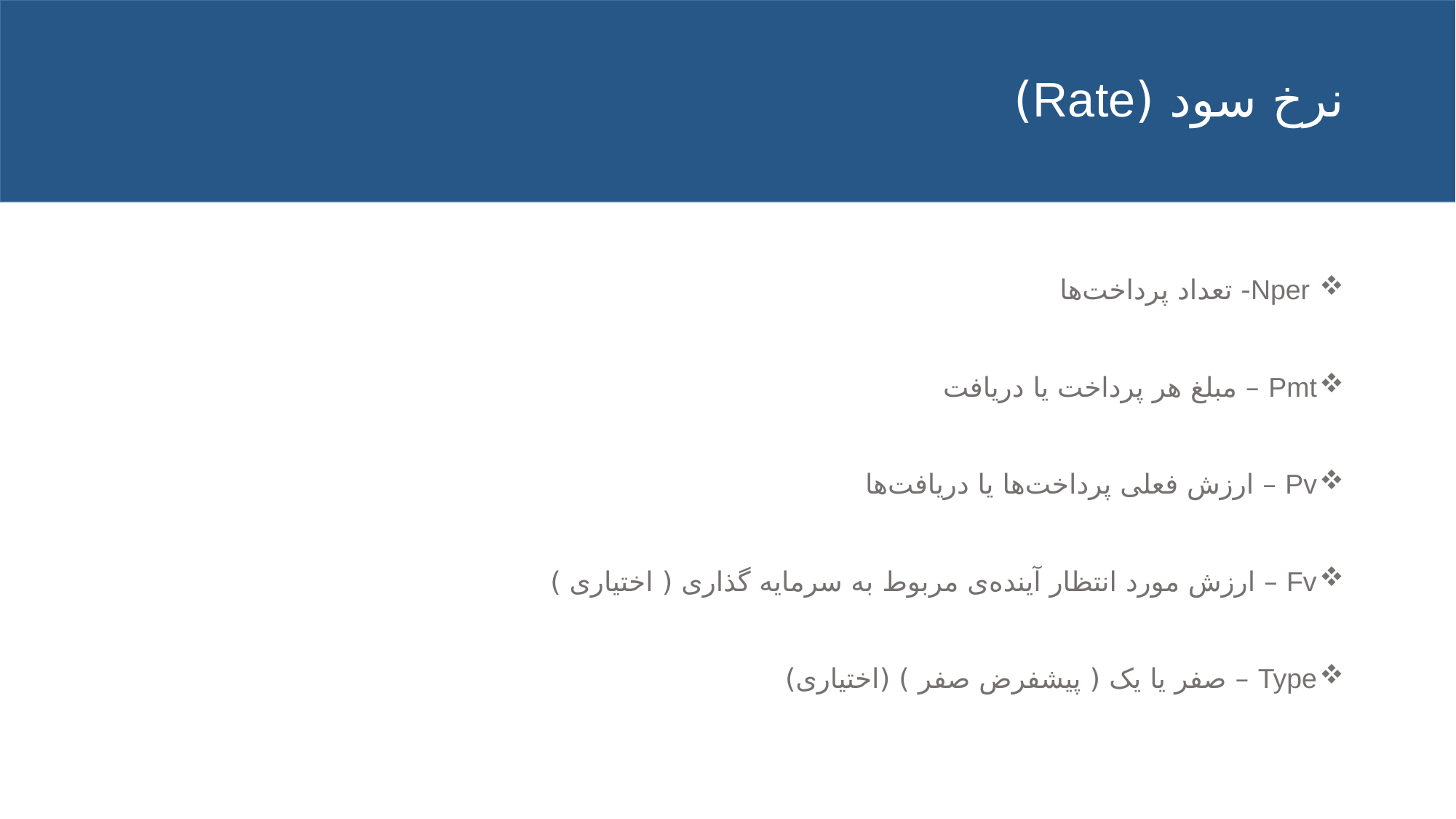

# نرخ سود (Rate)
 Nper- تعداد پرداخت‌ها
Pmt – مبلغ هر پرداخت یا دریافت
Pv – ارزش فعلی پرداخت‌ها یا دریافت‌ها
Fv – ارزش مورد انتظار آینده‌ی مربوط به سرمایه گذاری ‌( اختیاری )
Type – صفر یا یک ( پیشفرض صفر ) (اختیاری)